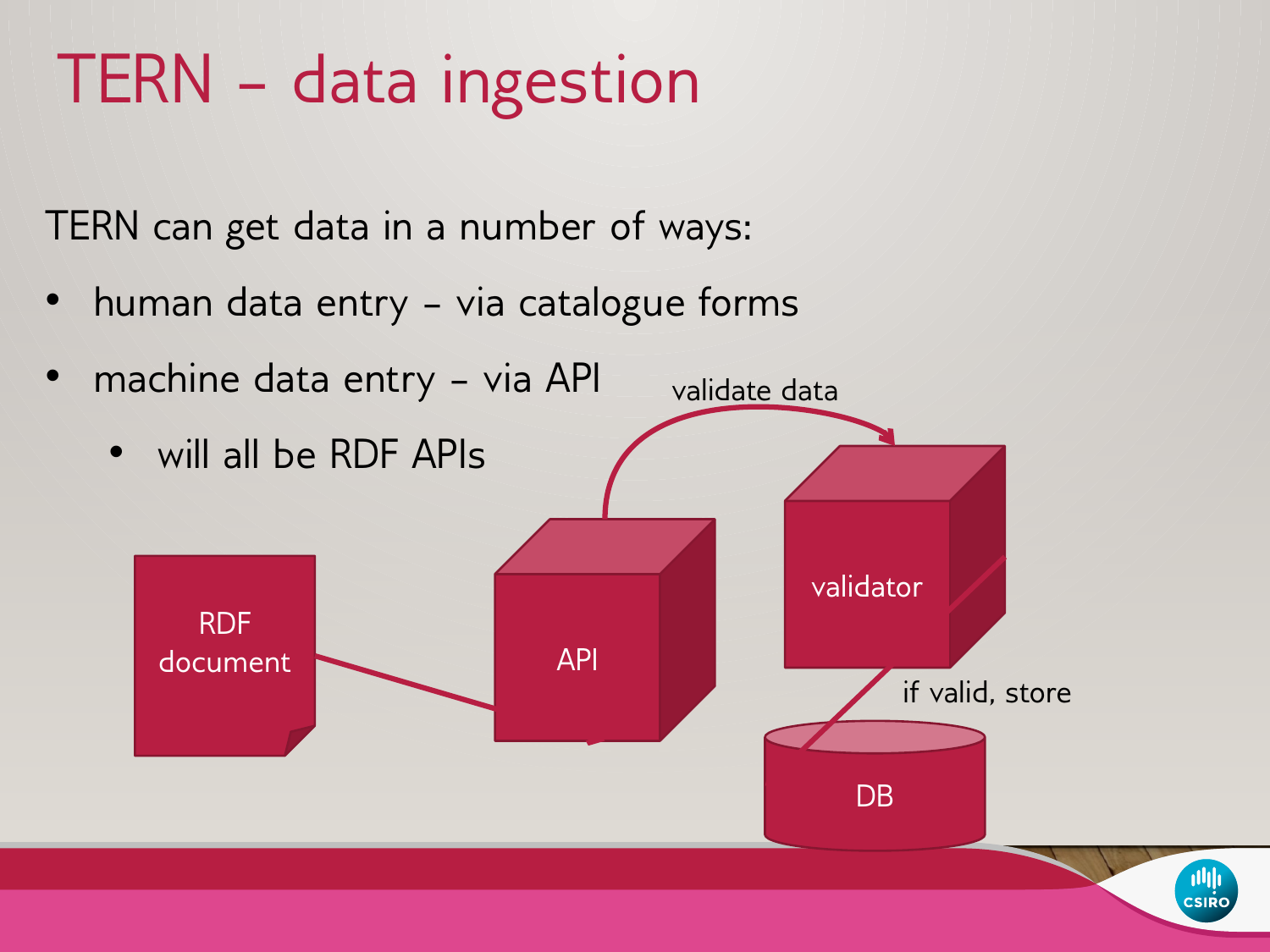

TERN – data ingestion
TERN can get data in a number of ways:
human data entry – via catalogue forms
machine data entry – via API
will all be RDF APIs
validate data
validator
API
RDF document
if valid, store
DB